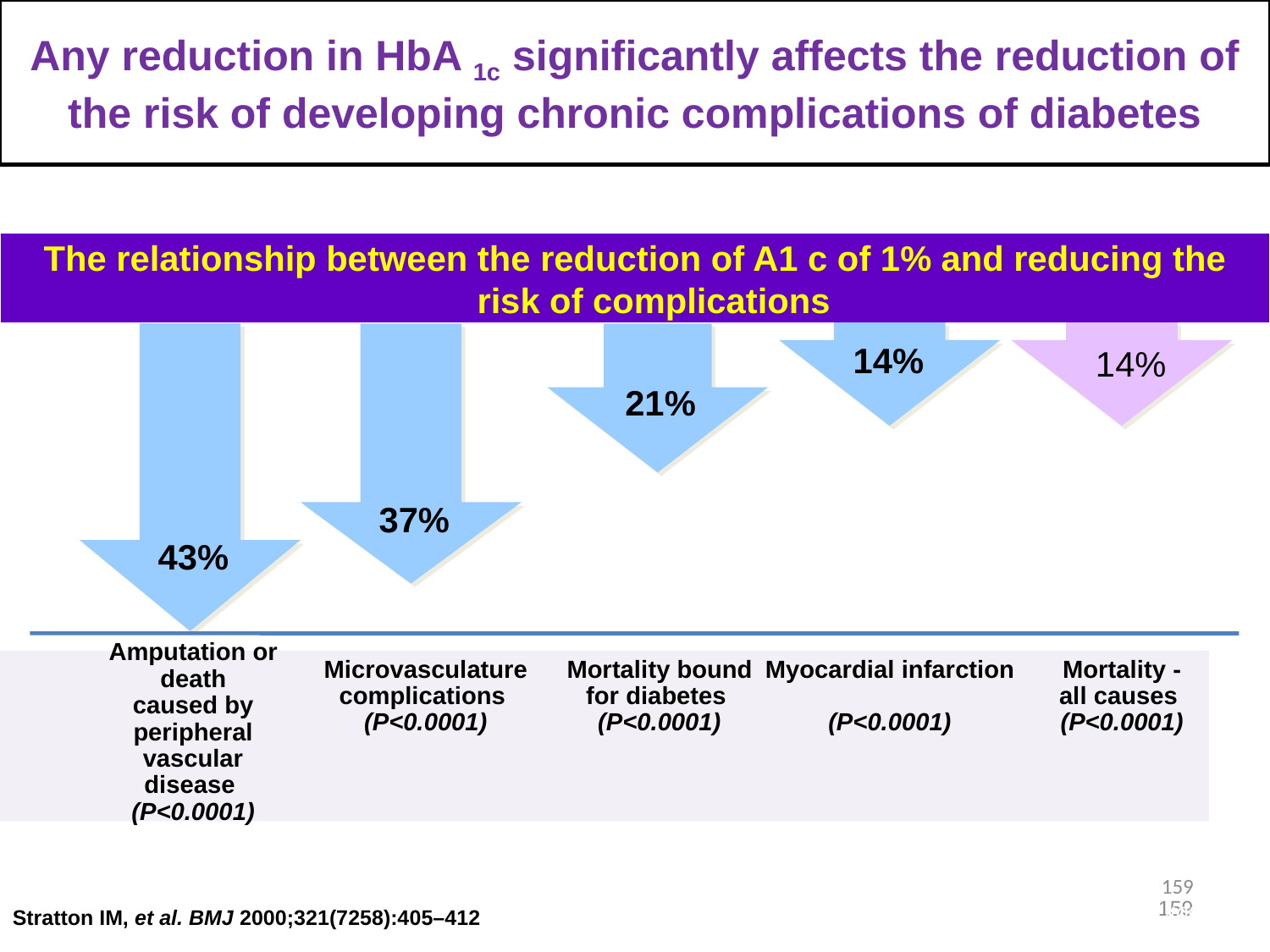

Any reduction in HbA 1c significantly affects the reduction of the risk of developing chronic complications of diabetes
The relationship between the reduction of A1 c of 1% and reducing the risk of complications

14%

14%

43%

37%

21%
Cardiovascular complications

Amputation or death
caused by
peripheral
vascular
disease
(P<0.0001)

Microvasculature
complications
(P<0.0001)
Mortality bound
for diabetes
(P<0.0001)
Myocardial infarction
(P<0.0001)
Mortality -
all causes
(P<0.0001)

Stratton IM, et al. BMJ 2000;321(7258):405–412
159
159
Stratton 2000: IM, Adler AI, Neil HAW, et al. BMJ. 2000:321:405-412